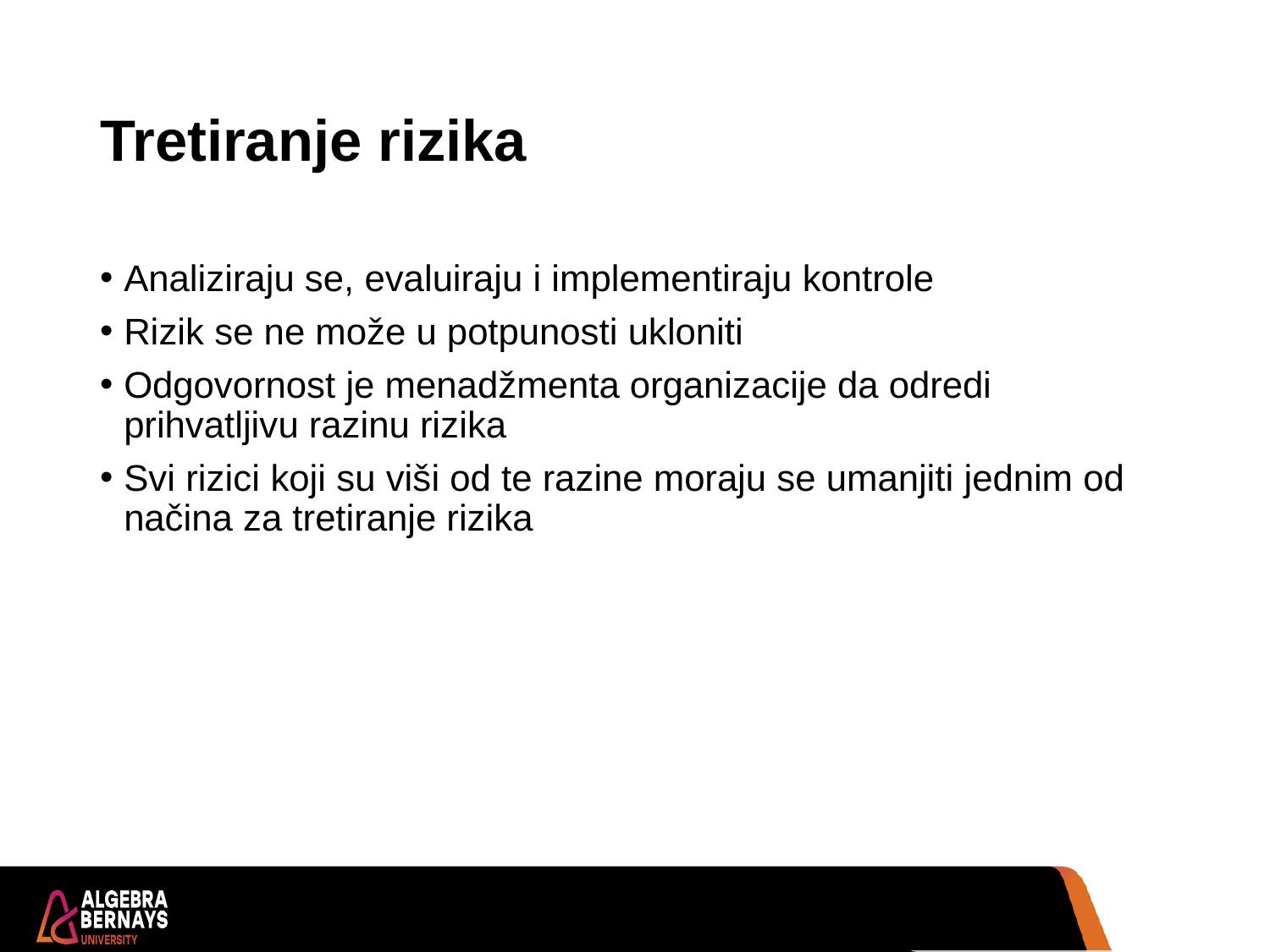

# Tretiranje rizika
Analiziraju se, evaluiraju i implementiraju kontrole
Rizik se ne može u potpunosti ukloniti
Odgovornost je menadžmenta organizacije da odredi prihvatljivu razinu rizika
Svi rizici koji su viši od te razine moraju se umanjiti jednim od načina za tretiranje rizika